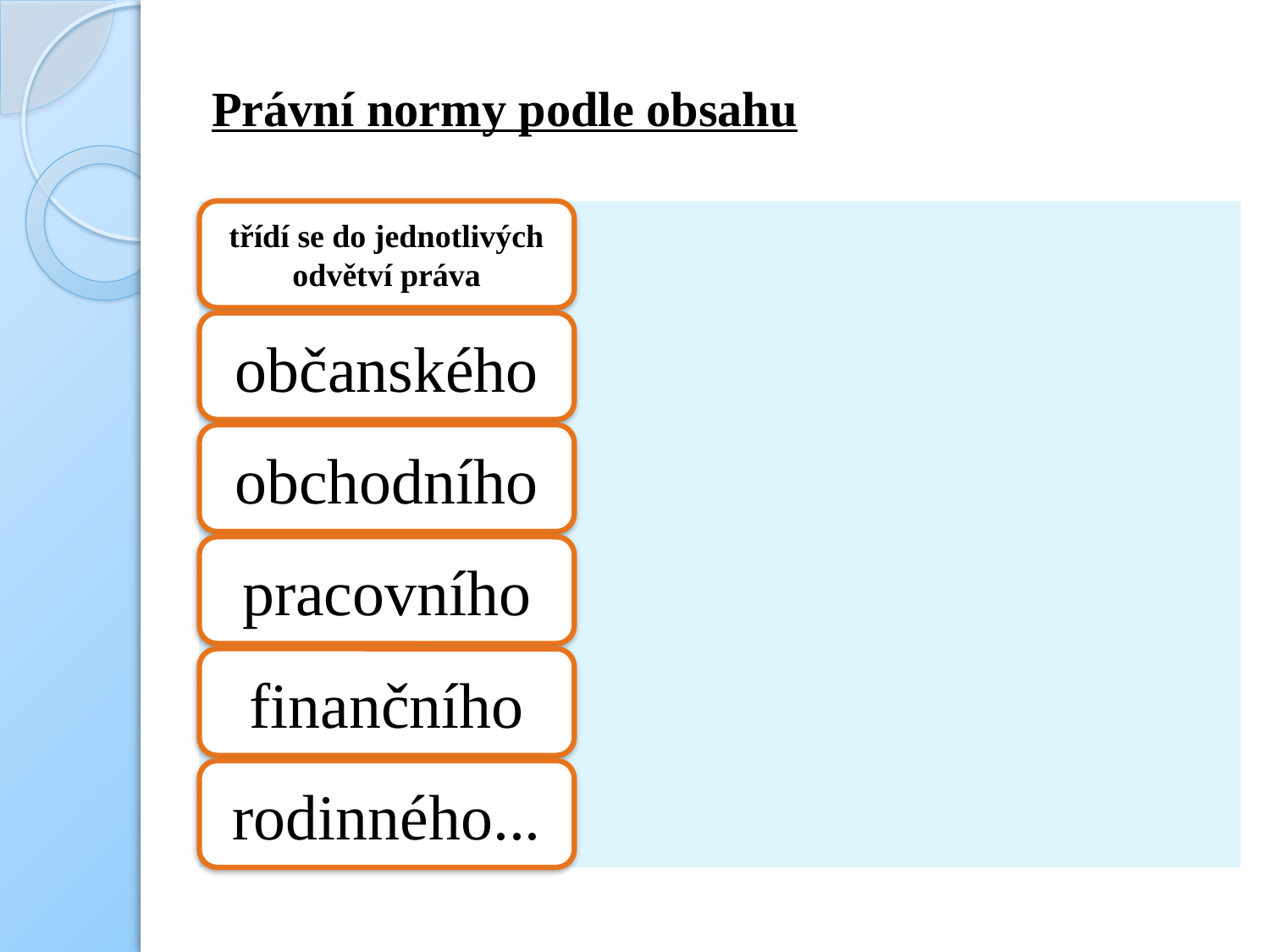

# Právní normy podle obsahu
třídí se do jednotlivých odvětví práva
občanského
obchodního
pracovního
finančního
rodinného...